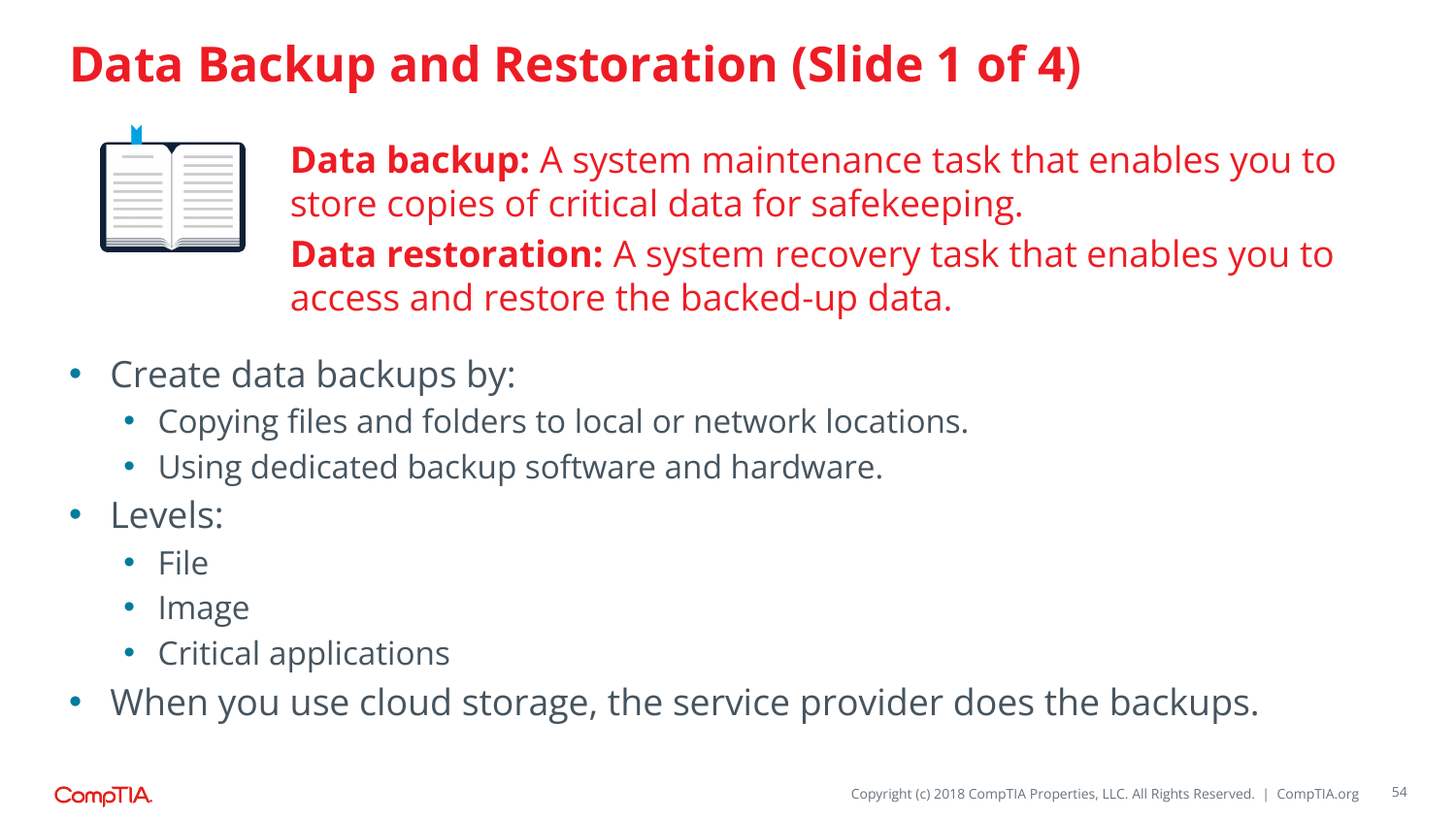

# Data Backup and Restoration (Slide 1 of 4)
Data backup: A system maintenance task that enables you to store copies of critical data for safekeeping.
Data restoration: A system recovery task that enables you to access and restore the backed-up data.
Create data backups by:
Copying files and folders to local or network locations.
Using dedicated backup software and hardware.
Levels:
File
Image
Critical applications
When you use cloud storage, the service provider does the backups.
54